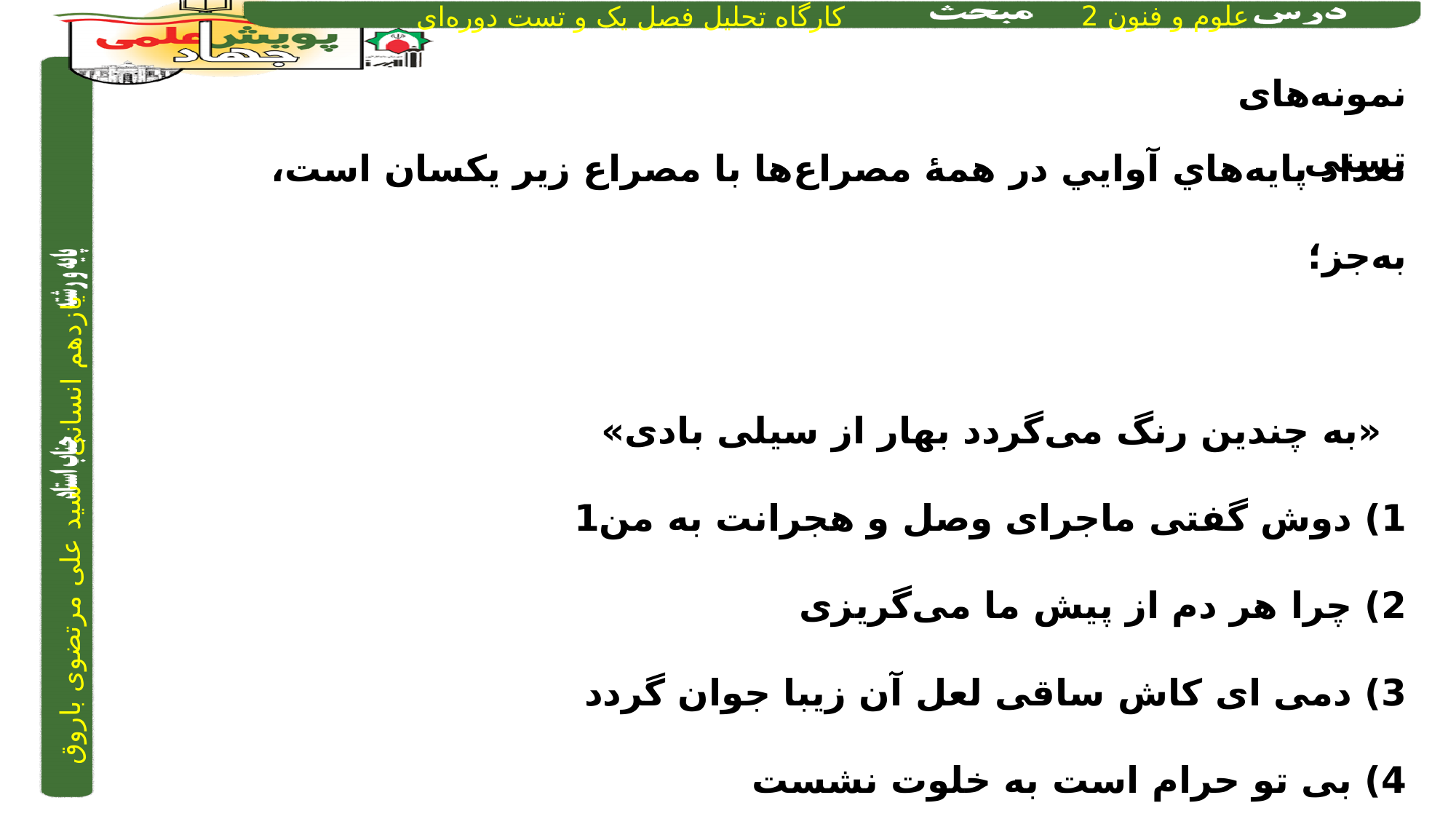

نمونه‌های تستی
تعداد پايه‌هاي آوايي در همۀ مصراع‌ها با مصراع زير يكسان است، به‌جز؛

  «به‌ چندین رنگ می‌گردد بهار از سیلی بادی»
1) دوش گفتی ماجرای وصل و هجرانت به من1
2) چرا هر دم از پیش ما می‌گریزی
3) دمی ای كاش ساقی لعل آن زيبا جوان گردد
4) بی تو حرام است به خلوت نشست
3